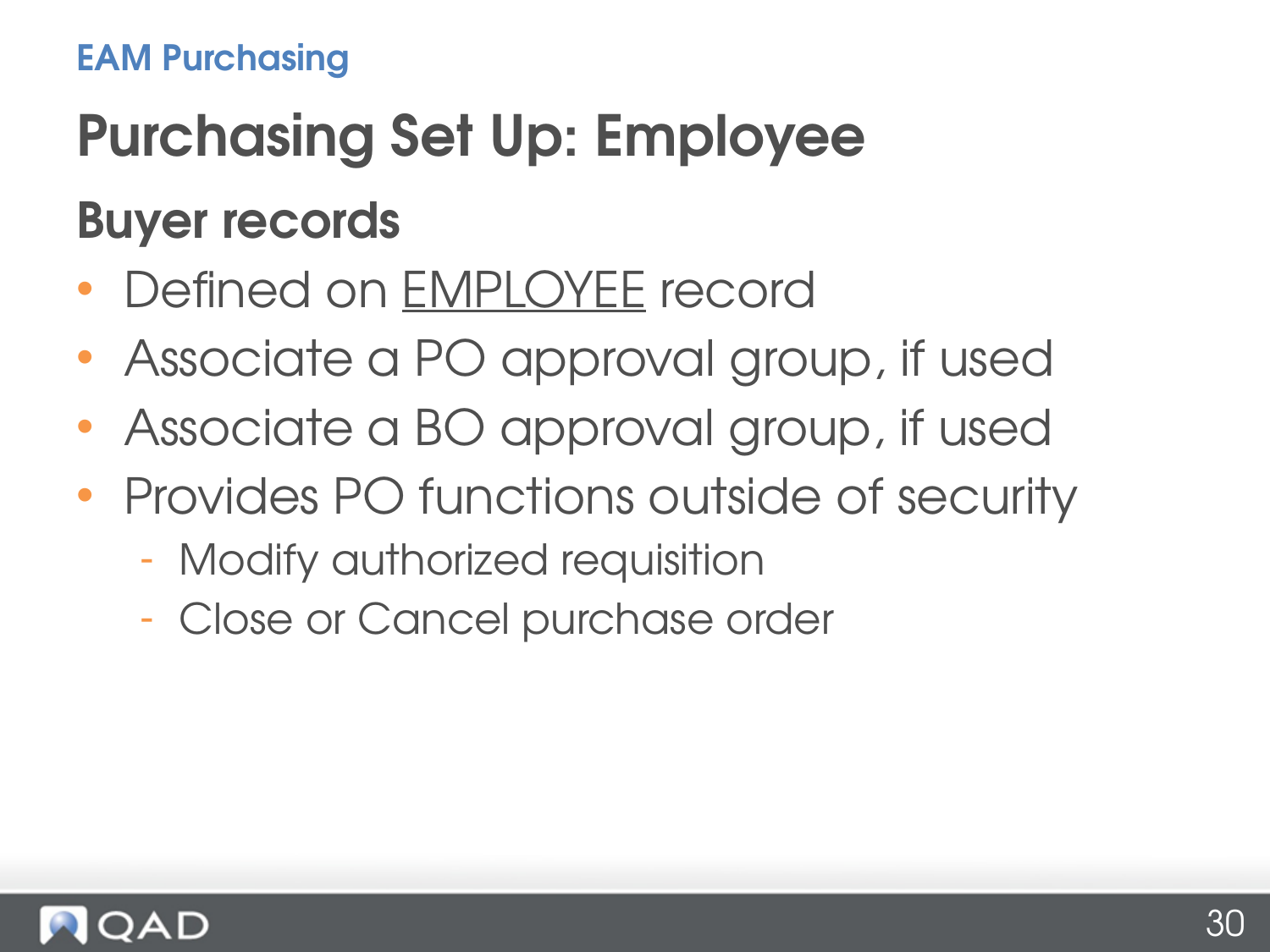

EAM Purchasing
# Purchasing Set Up: Employee
Buyer records
Defined on EMPLOYEE record
Associate a PO approval group, if used
Associate a BO approval group, if used
Provides PO functions outside of security
Modify authorized requisition
Close or Cancel purchase order

30